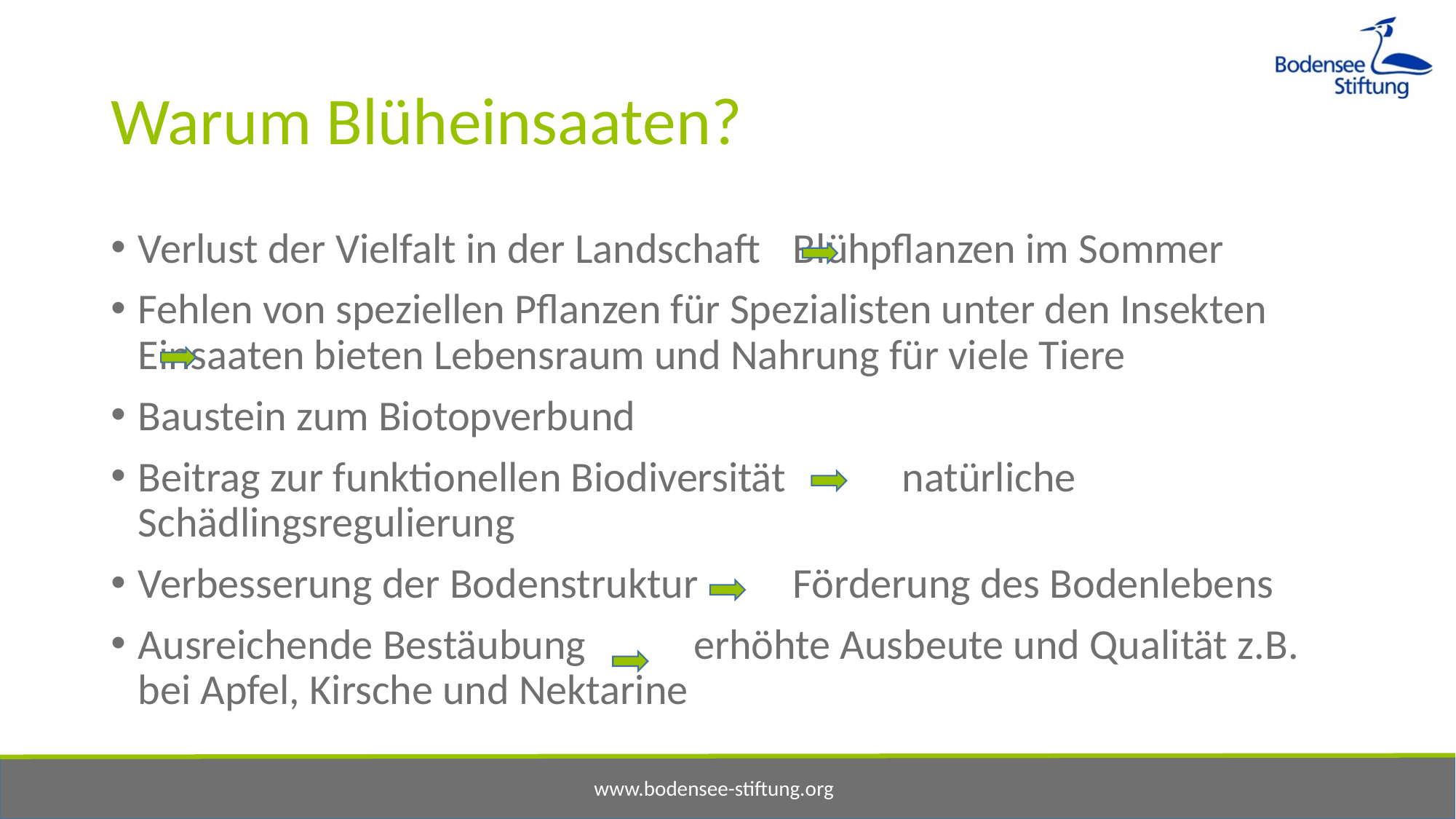

# Warum Blüheinsaaten?
Verlust der Vielfalt in der Landschaft 	Blühpflanzen im Sommer
Fehlen von speziellen Pflanzen für Spezialisten unter den Insekten	Einsaaten bieten Lebensraum und Nahrung für viele Tiere
Baustein zum Biotopverbund
Beitrag zur funktionellen Biodiversität 	natürliche Schädlingsregulierung
Verbesserung der Bodenstruktur 	Förderung des Bodenlebens
Ausreichende Bestäubung 	 erhöhte Ausbeute und Qualität z.B. bei Apfel, Kirsche und Nektarine